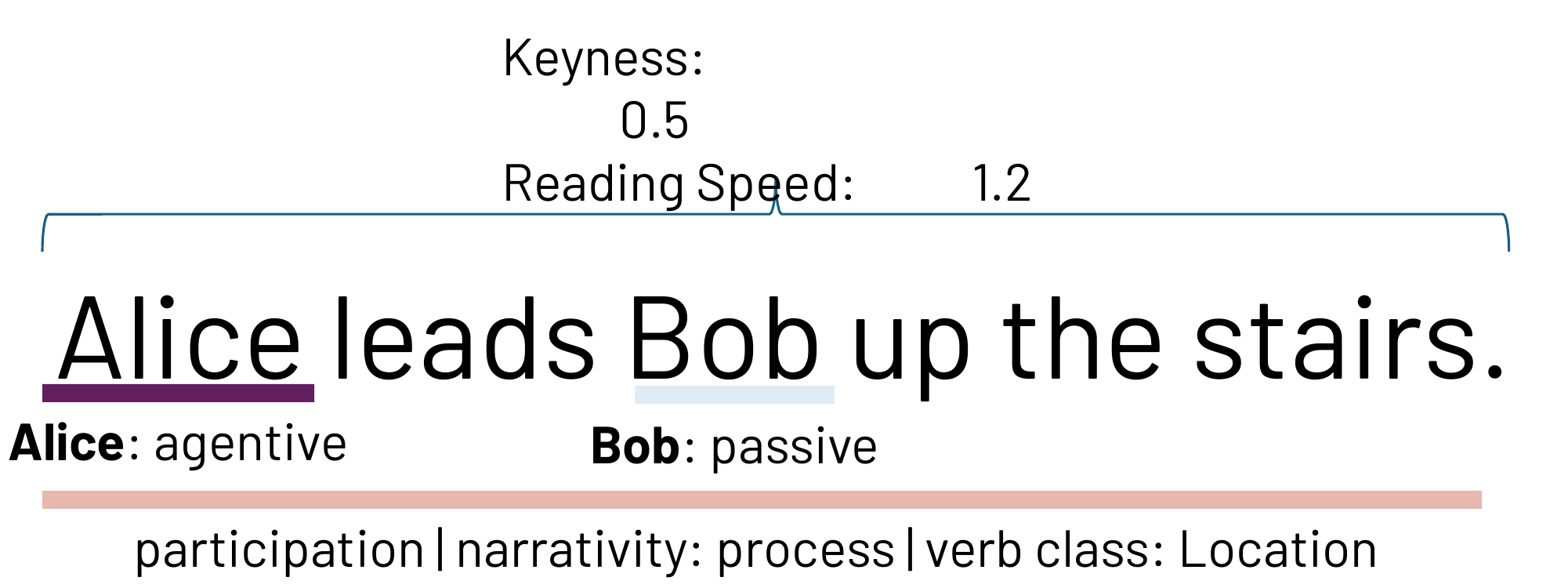

Keyness:				0.5
Reading Speed: 	1.2
Alice leads Bob up the stairs.

Alice: agentive
Bob: passive

participation | narrativity: process | verb class: Location